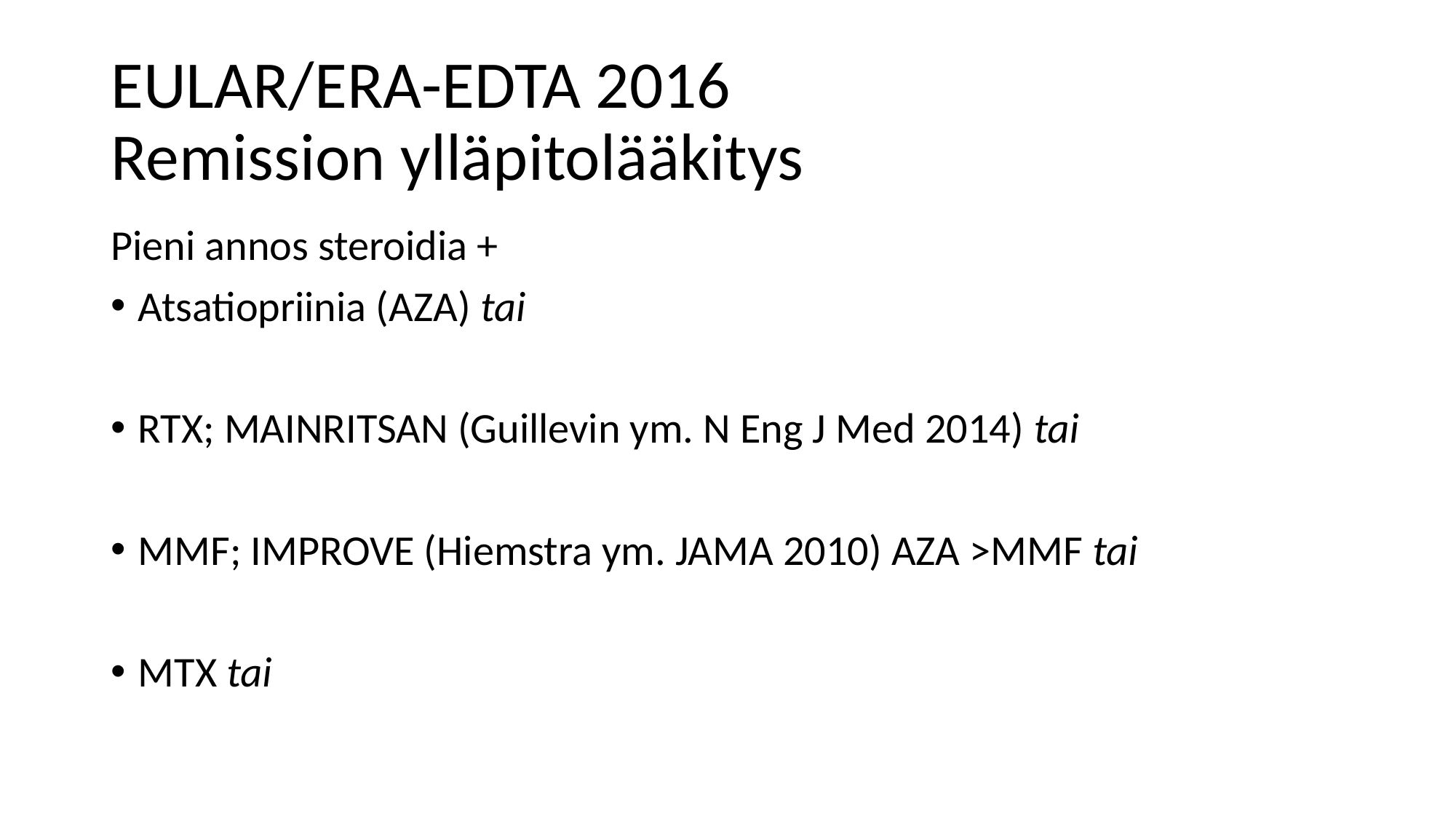

# EULAR/ERA-EDTA 2016 Remission ylläpitolääkitys
Pieni annos steroidia +
Atsatiopriinia (AZA) tai

RTX; MAINRITSAN (Guillevin ym. N Eng J Med 2014) tai

MMF; IMPROVE (Hiemstra ym. JAMA 2010) AZA >MMF tai

MTX tai